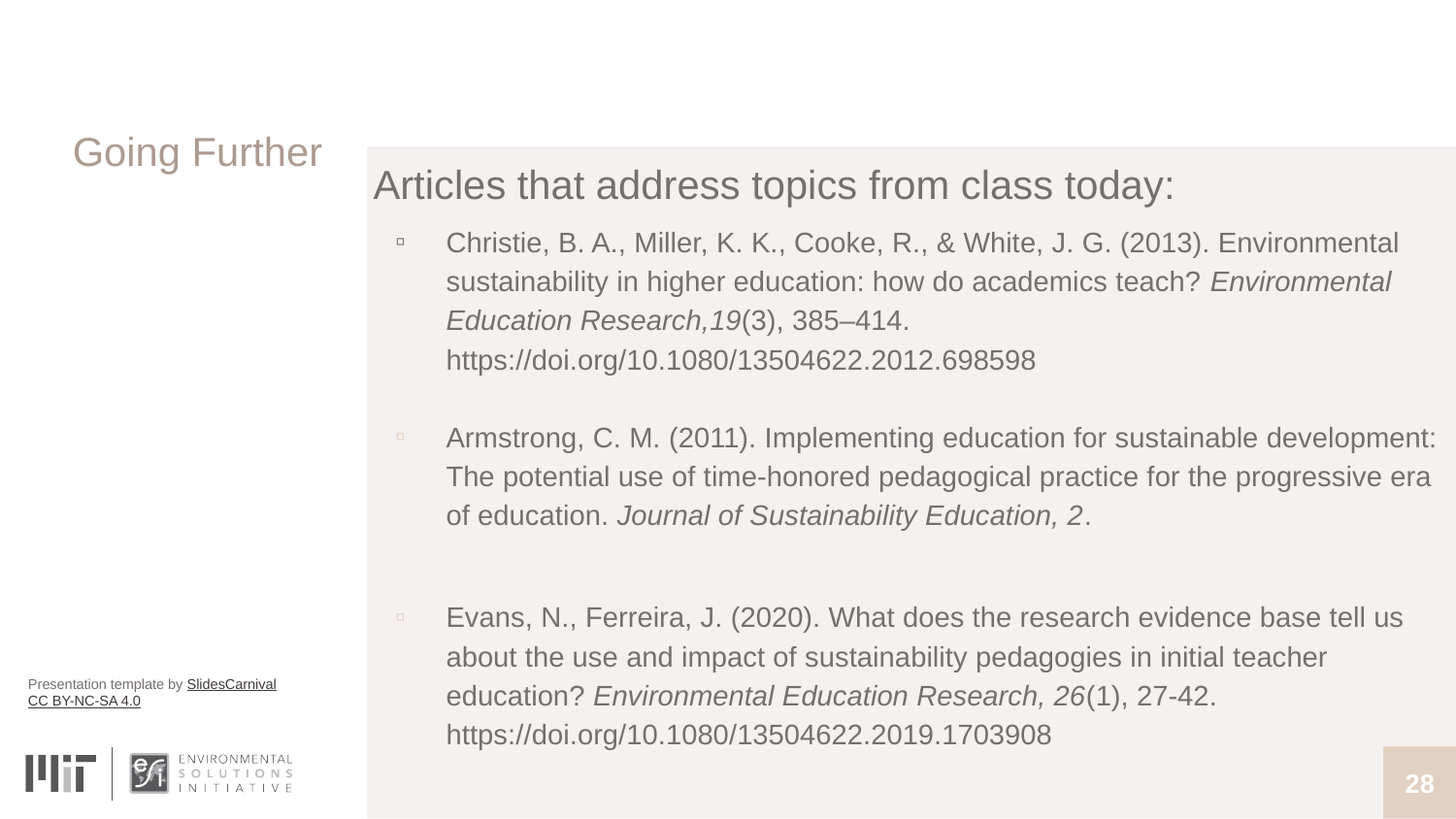

# Going Further
Articles that address topics from class today:
Christie, B. A., Miller, K. K., Cooke, R., & White, J. G. (2013). Environmental sustainability in higher education: how do academics teach? Environmental Education Research,19(3), 385–414. https://doi.org/10.1080/13504622.2012.698598

Armstrong, C. M. (2011). Implementing education for sustainable development: The potential use of time-honored pedagogical practice for the progressive era of education. Journal of Sustainability Education, 2.

Evans, N., Ferreira, J. (2020). What does the research evidence base tell us about the use and impact of sustainability pedagogies in initial teacher education? Environmental Education Research, 26(1), 27-42. https://doi.org/10.1080/13504622.2019.1703908

28